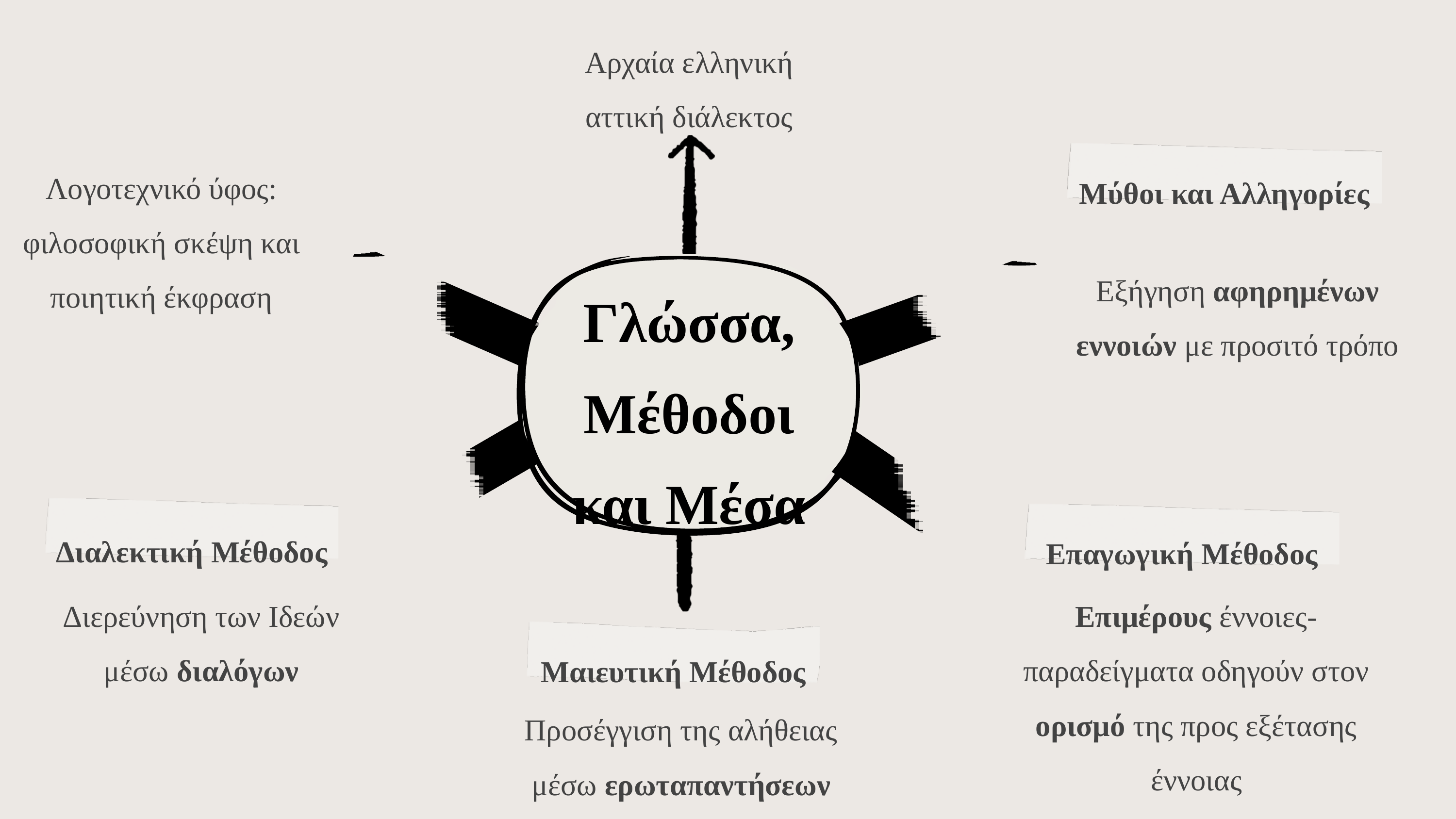

Αρχαία ελληνική αττική διάλεκτος

Λογοτεχνικό ύφος: φιλοσοφική σκέψη και ποιητική έκφραση

Μύθοι και Αλληγορίες

Εξήγηση αφηρημένων εννοιών με προσιτό τρόπο

Γλώσσα,
Μέθοδοι
και Μέσα

Μαιευτική Μέθοδος
Προσέγγιση της αλήθειας μέσω ερωταπαντήσεων

Διαλεκτική Μέθοδος
Διερεύνηση των Ιδεών μέσω διαλόγων

Επαγωγική Μέθοδος
Επιμέρους έννοιες- παραδείγματα οδηγούν στον ορισμό της προς εξέτασης έννοιας